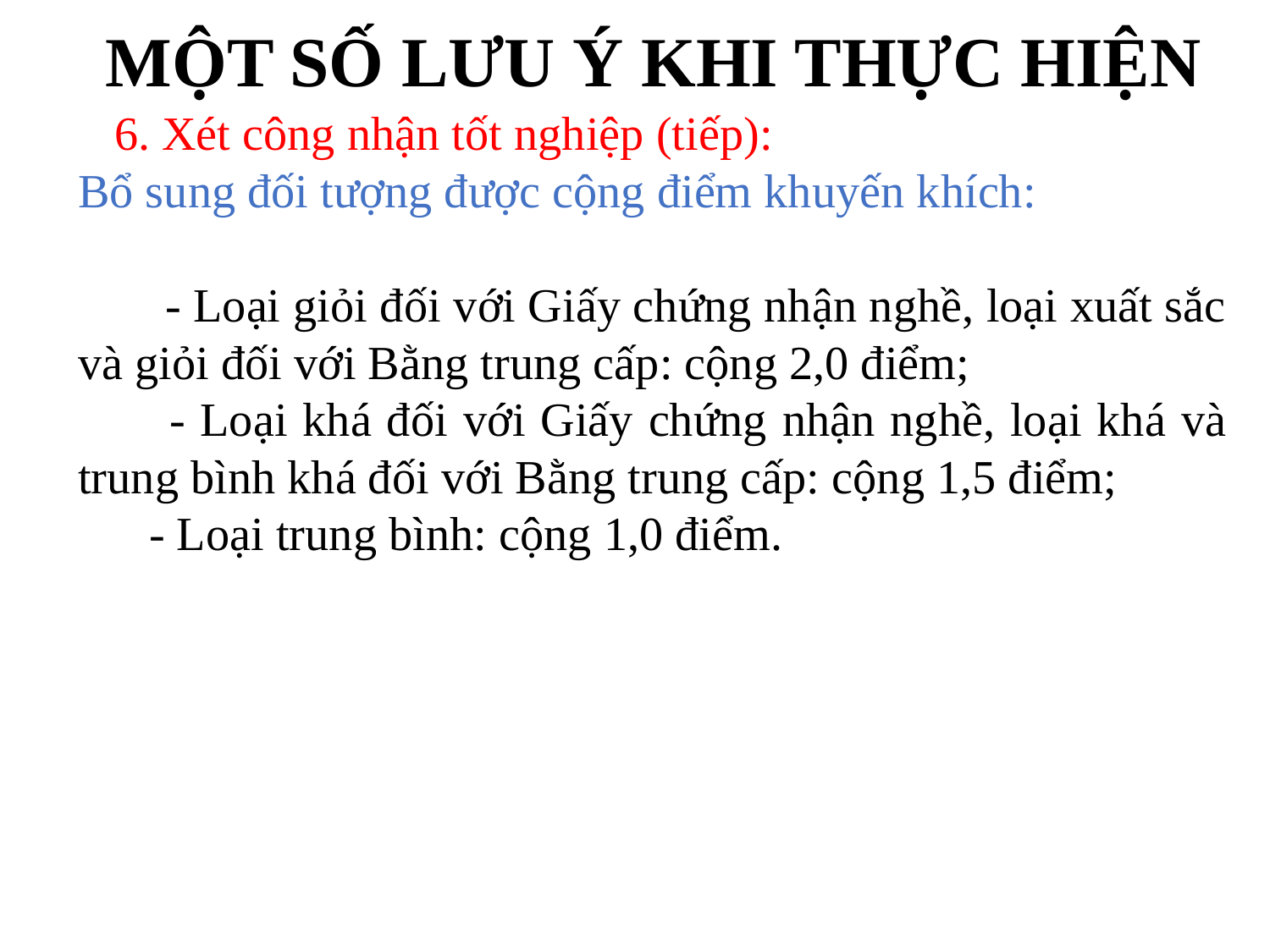

# MỘT SỐ LƯU Ý KHI THỰC HIỆN
6. Xét công nhận tốt nghiệp (tiếp):
Bổ sung đối tượng được cộng điểm khuyến khích:

       - Loại giỏi đối với Giấy chứng nhận nghề, loại xuất sắc và giỏi đối với Bằng trung cấp: cộng 2,0 điểm;
      - Loại khá đối với Giấy chứng nhận nghề, loại khá và trung bình khá đối với Bằng trung cấp: cộng 1,5 điểm;
      - Loại trung bình: cộng 1,0 điểm.